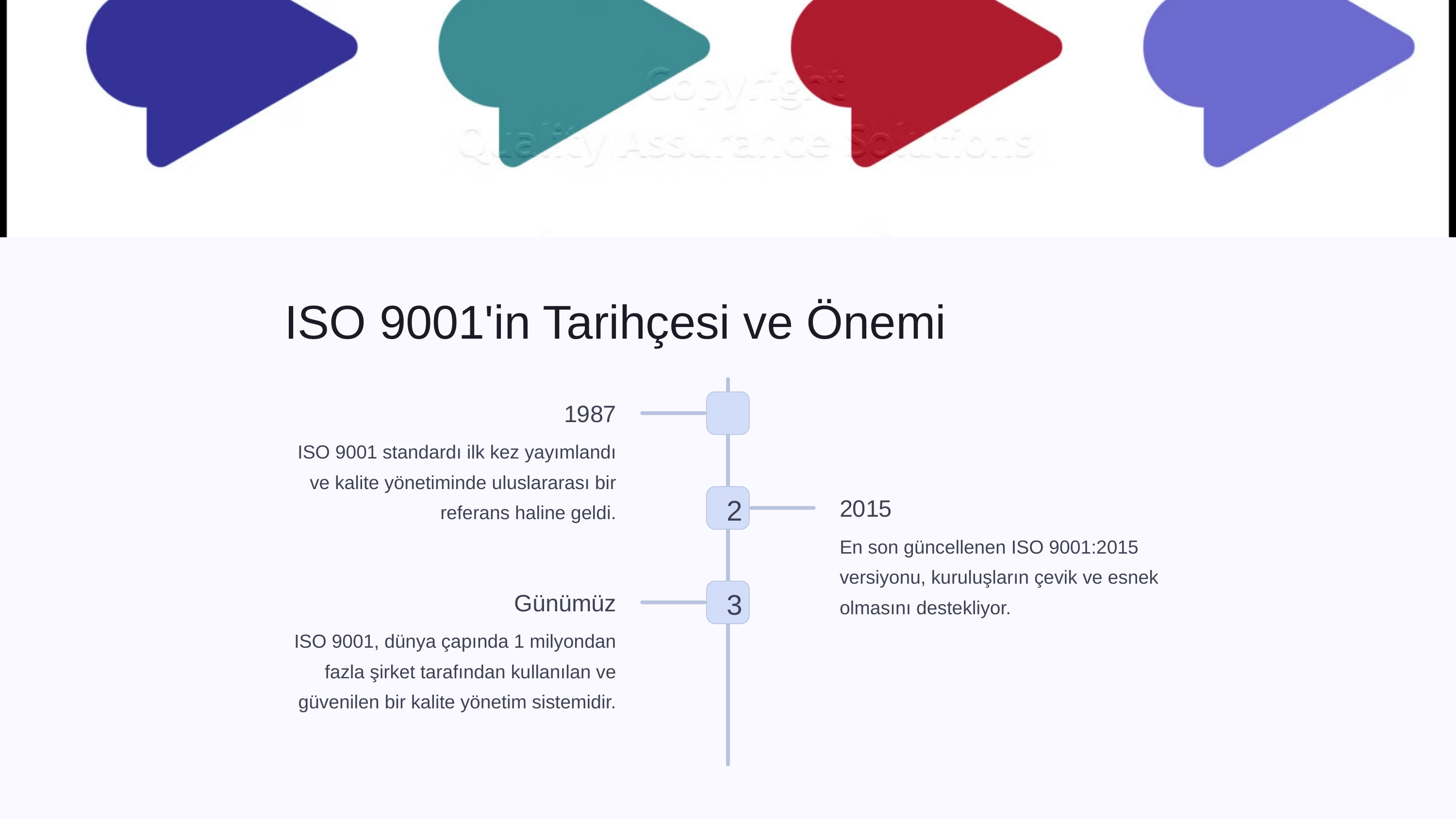

ISO 9001'in Tarihçesi ve Önemi

1987

ISO 9001 standardı ilk kez yayımlandı ve kalite yönetiminde uluslararası bir referans haline geldi.

2
2015

En son güncellenen ISO 9001:2015 versiyonu, kuruluşların çevik ve esnek olmasını destekliyor.

3
Günümüz

ISO 9001, dünya çapında 1 milyondan fazla şirket tarafından kullanılan ve güvenilen bir kalite yönetim sistemidir.